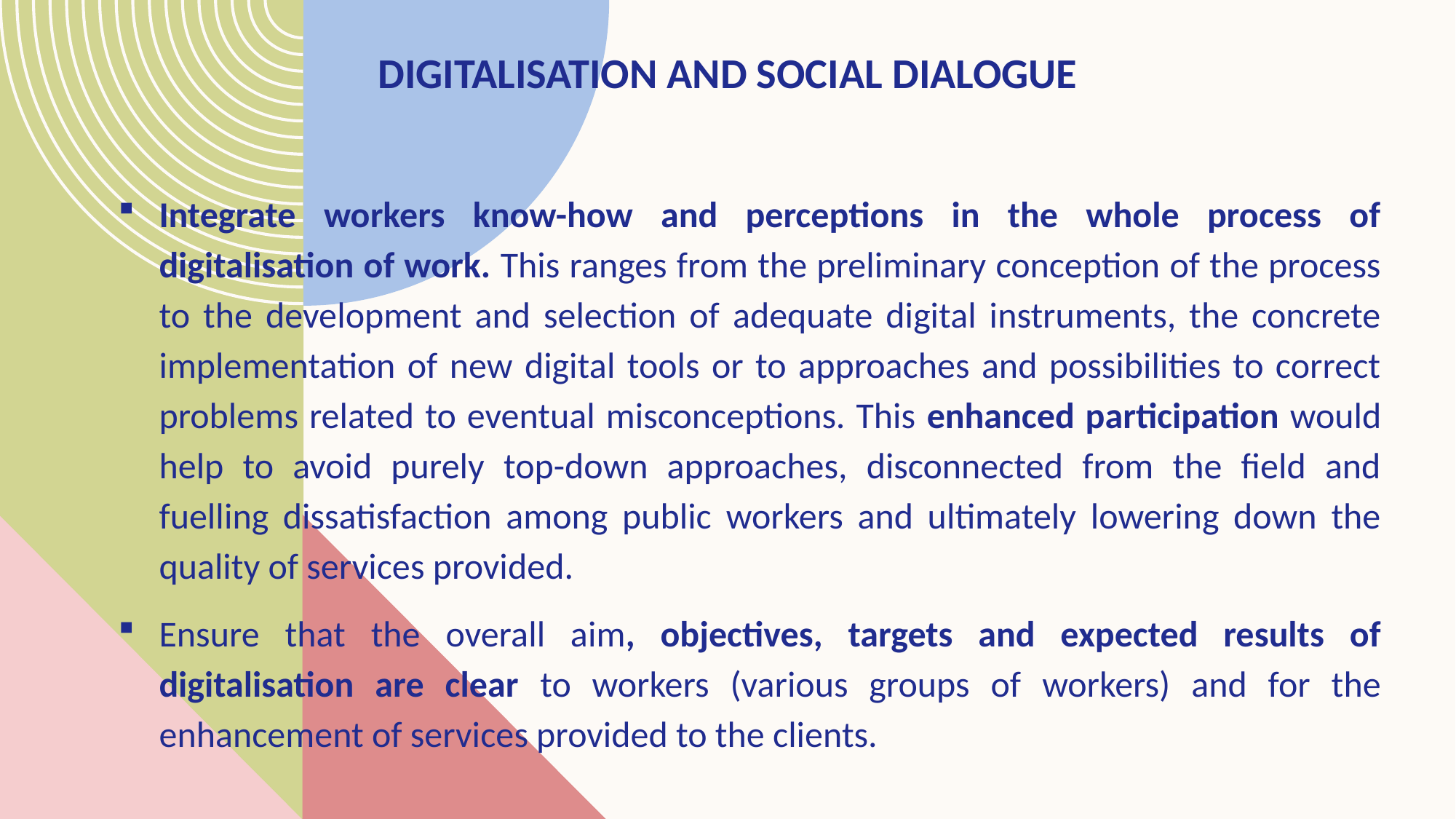

# Digitalisation and social dialogue
Integrate workers know-how and perceptions in the whole process of digitalisation of work. This ranges from the preliminary conception of the process to the development and selection of adequate digital instruments, the concrete implementation of new digital tools or to approaches and possibilities to correct problems related to eventual misconceptions. This enhanced participation would help to avoid purely top-down approaches, disconnected from the field and fuelling dissatisfaction among public workers and ultimately lowering down the quality of services provided.
Ensure that the overall aim, objectives, targets and expected results of digitalisation are clear to workers (various groups of workers) and for the enhancement of services provided to the clients.